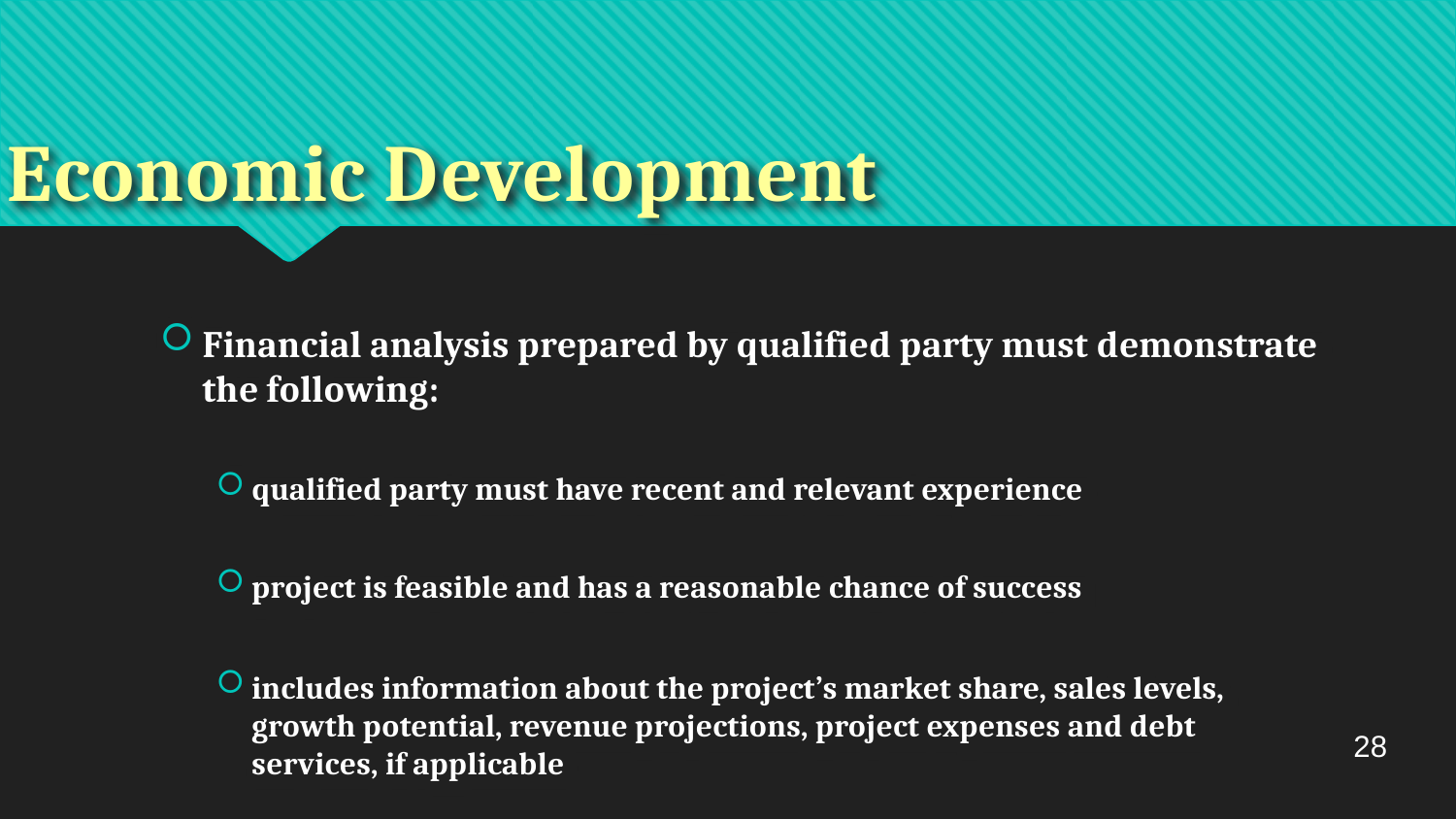

# Economic Development
Financial analysis prepared by qualified party must demonstrate the following:

qualified party must have recent and relevant experience

project is feasible and has a reasonable chance of success

includes information about the project’s market share, sales levels, growth potential, revenue projections, project expenses and debt services, if applicable

Demonstrates the public benefit resulting from the ICDBG assistance

28